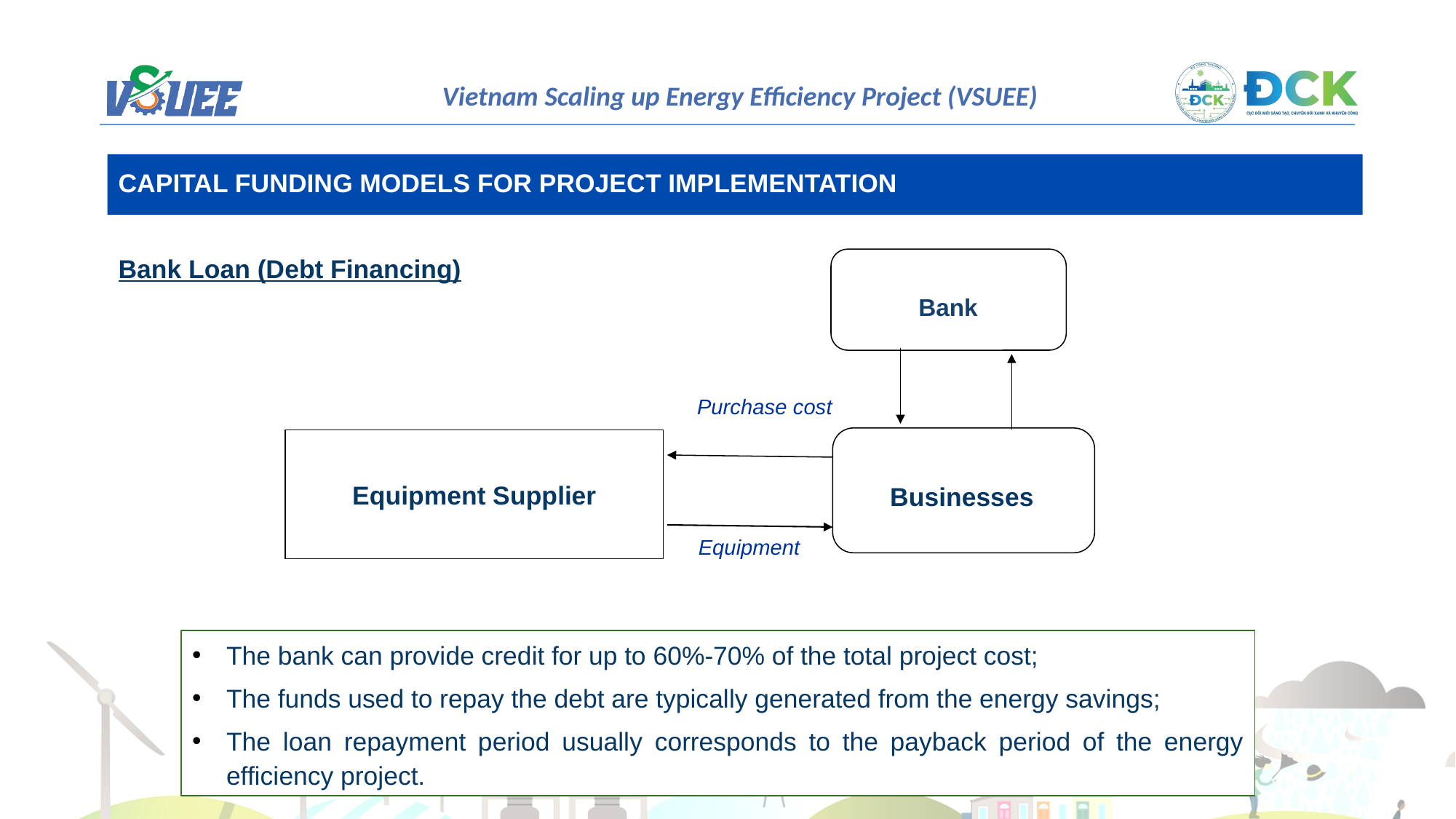

CAPITAL FUNDING MODELS FOR PROJECT IMPLEMENTATION
Bank Loan (Debt Financing)

Bank
Purchase cost

Equipment Supplier

Businesses
Equipment
The bank can provide credit for up to 60%-70% of the total project cost;
The funds used to repay the debt are typically generated from the energy savings;
The loan repayment period usually corresponds to the payback period of the energy efficiency project.